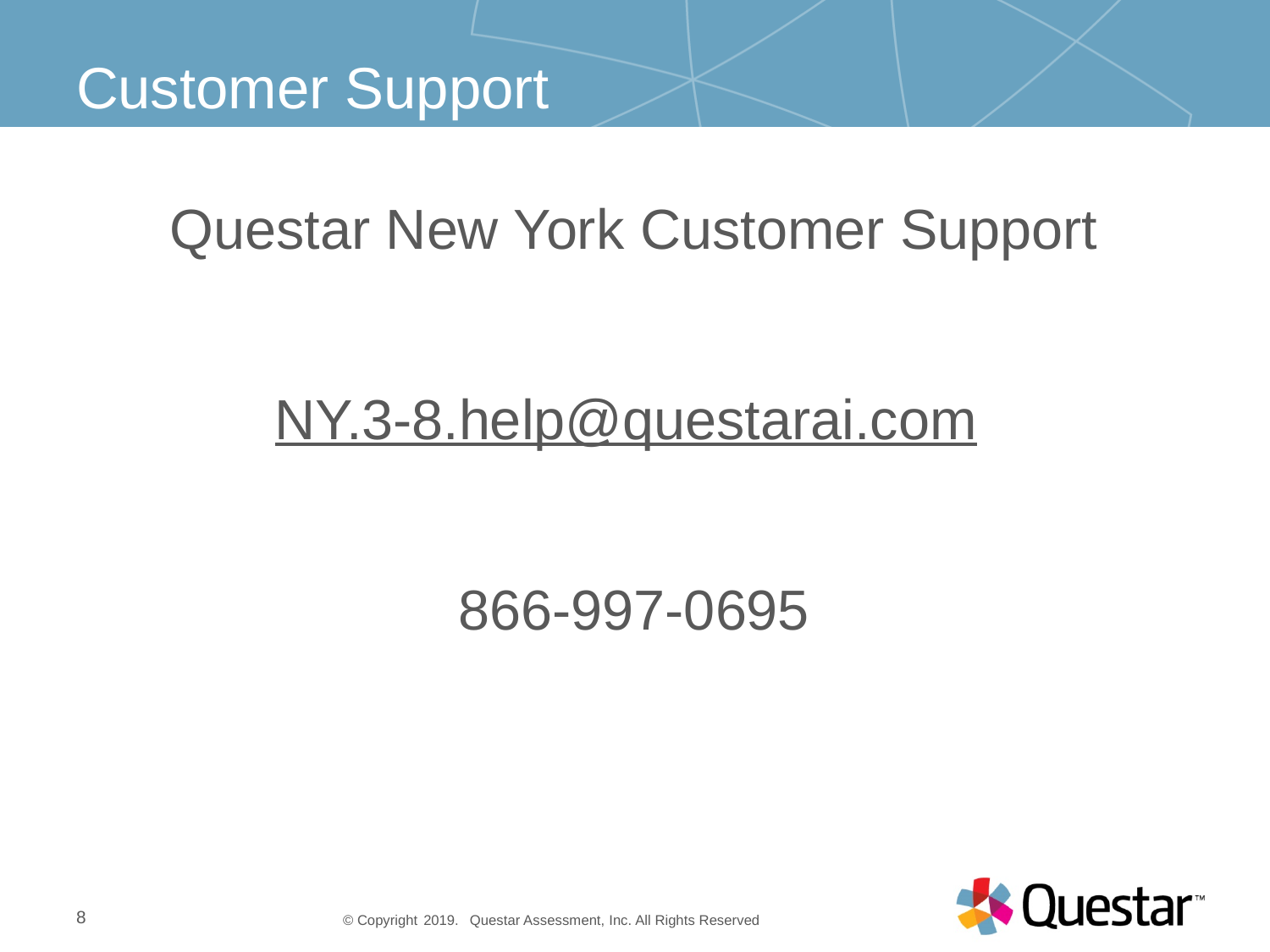

# Customer Support
Questar New York Customer Support

NY.3-8.help@questarai.com

866-997-0695
8